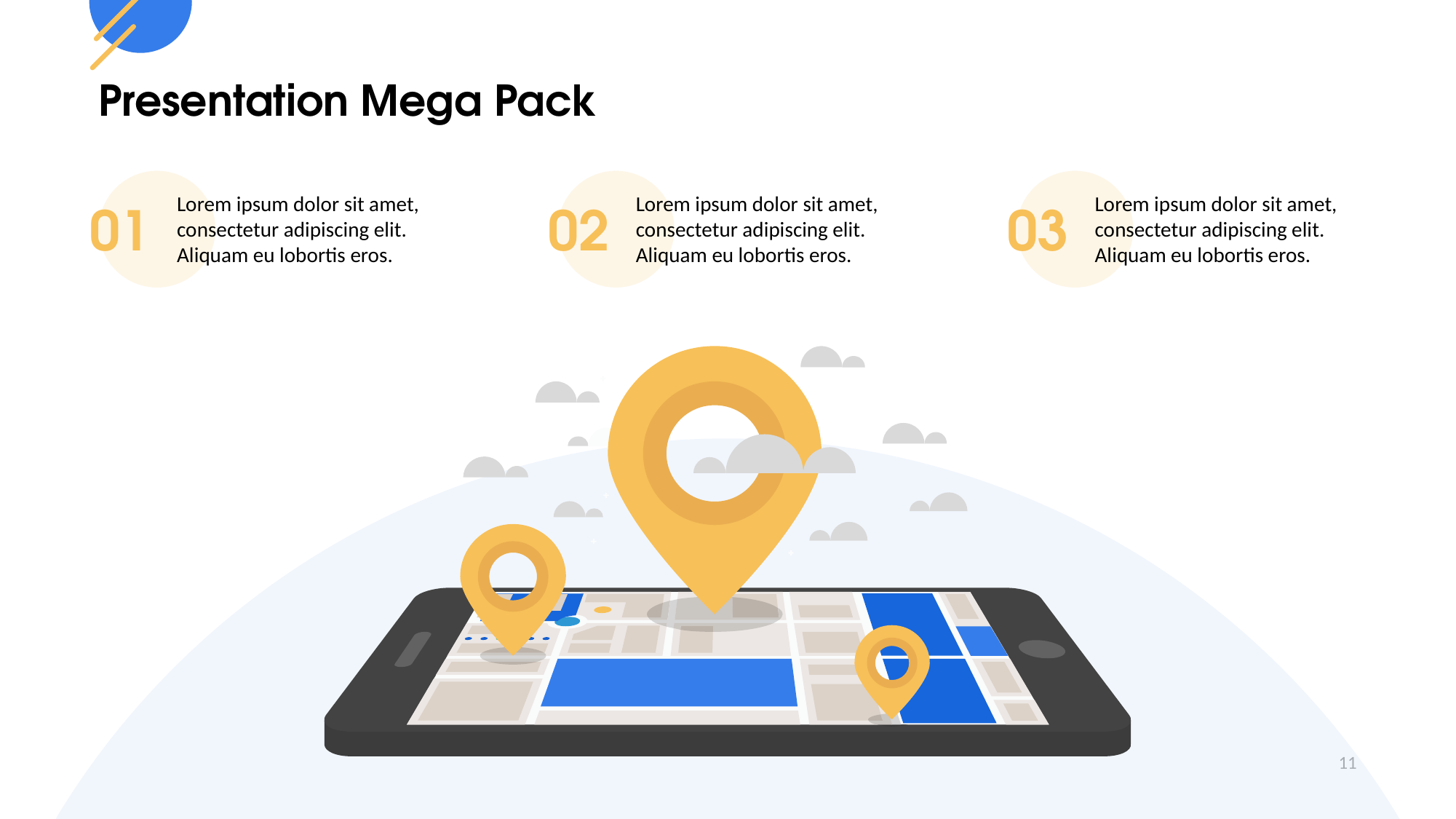

# Presentation Mega Pack

01
Lorem ipsum dolor sit amet, consectetur adipiscing elit. Aliquam eu lobortis eros.

02
Lorem ipsum dolor sit amet, consectetur adipiscing elit. Aliquam eu lobortis eros.

03
Lorem ipsum dolor sit amet, consectetur adipiscing elit. Aliquam eu lobortis eros.

11